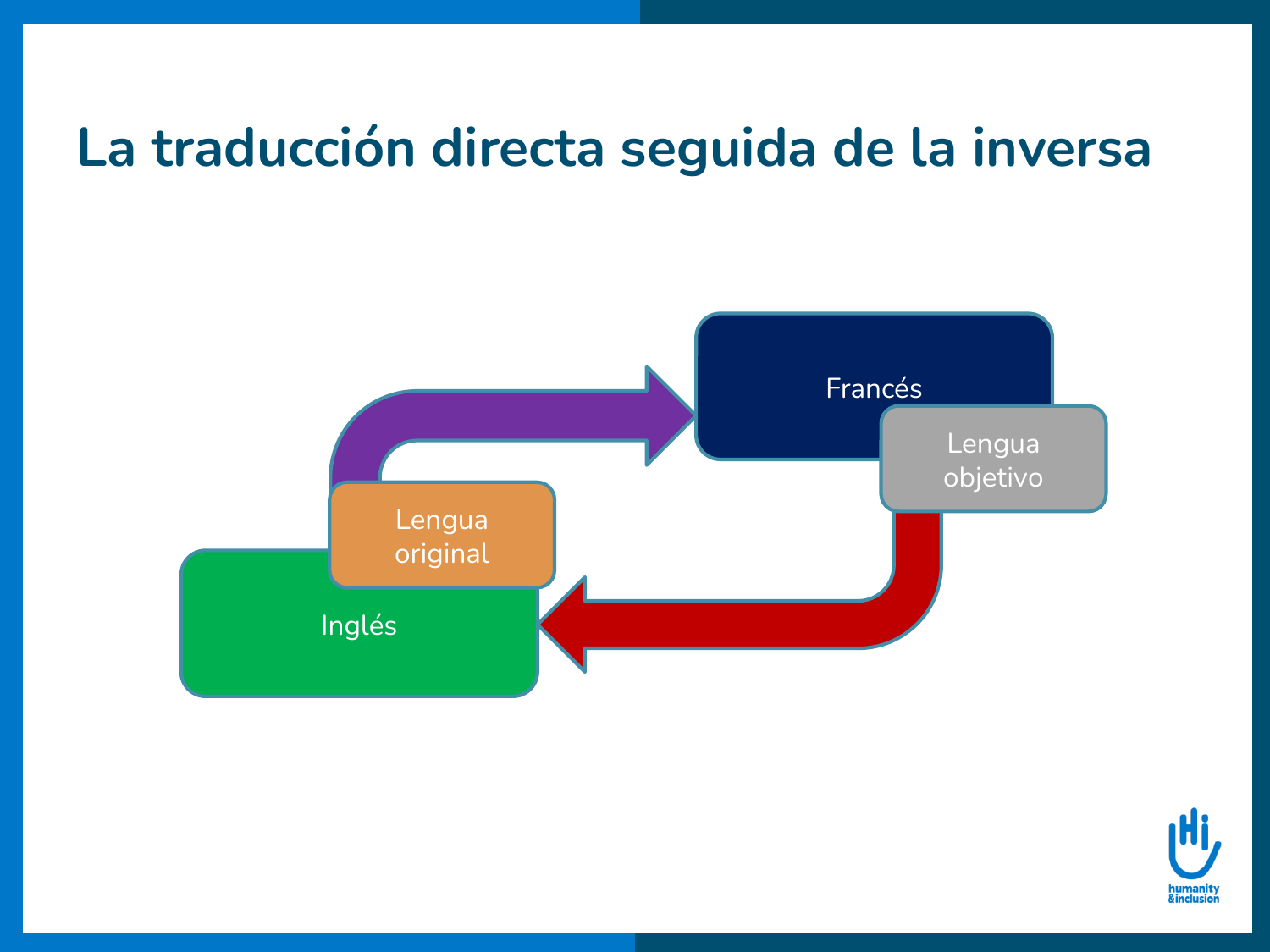

# La traducción directa seguida de la inversa
Francés

Lengua objetivo
Lengua original

Inglés